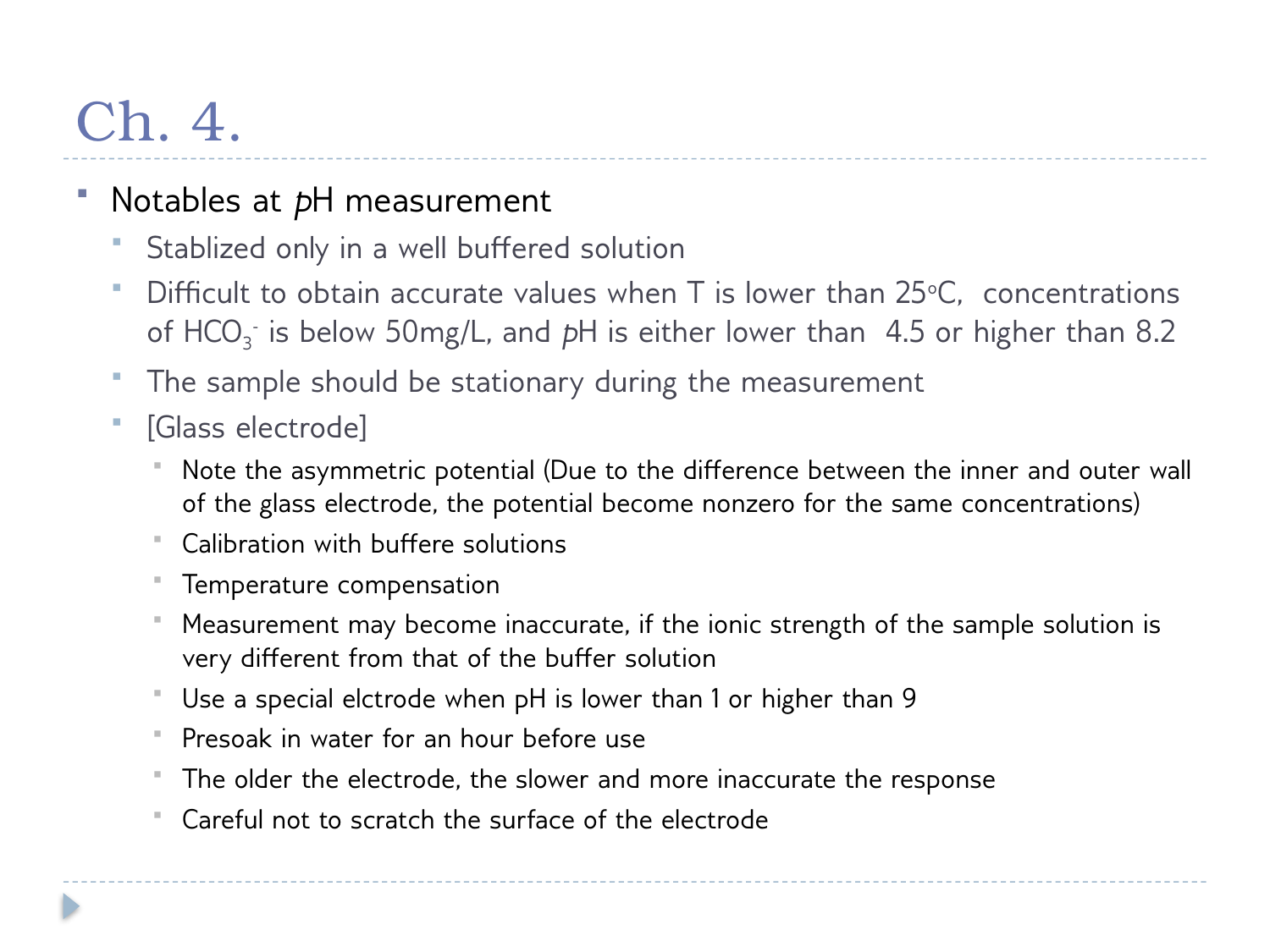

# Ch. 4.
Notables at pH measurement
Stablized only in a well buffered solution
Difficult to obtain accurate values when T is lower than 25oC,  concentrations of HCO3- is below 50mg/L, and pH is either lower than  4.5 or higher than 8.2
The sample should be stationary during the measurement
[Glass electrode]
Note the asymmetric potential (Due to the difference between the inner and outer wall of the glass electrode, the potential become nonzero for the same concentrations)
Calibration with buffere solutions
Temperature compensation
Measurement may become inaccurate, if the ionic strength of the sample solution is very different from that of the buffer solution
Use a special elctrode when pH is lower than 1 or higher than 9
Presoak in water for an hour before use
The older the electrode, the slower and more inaccurate the response
Careful not to scratch the surface of the electrode